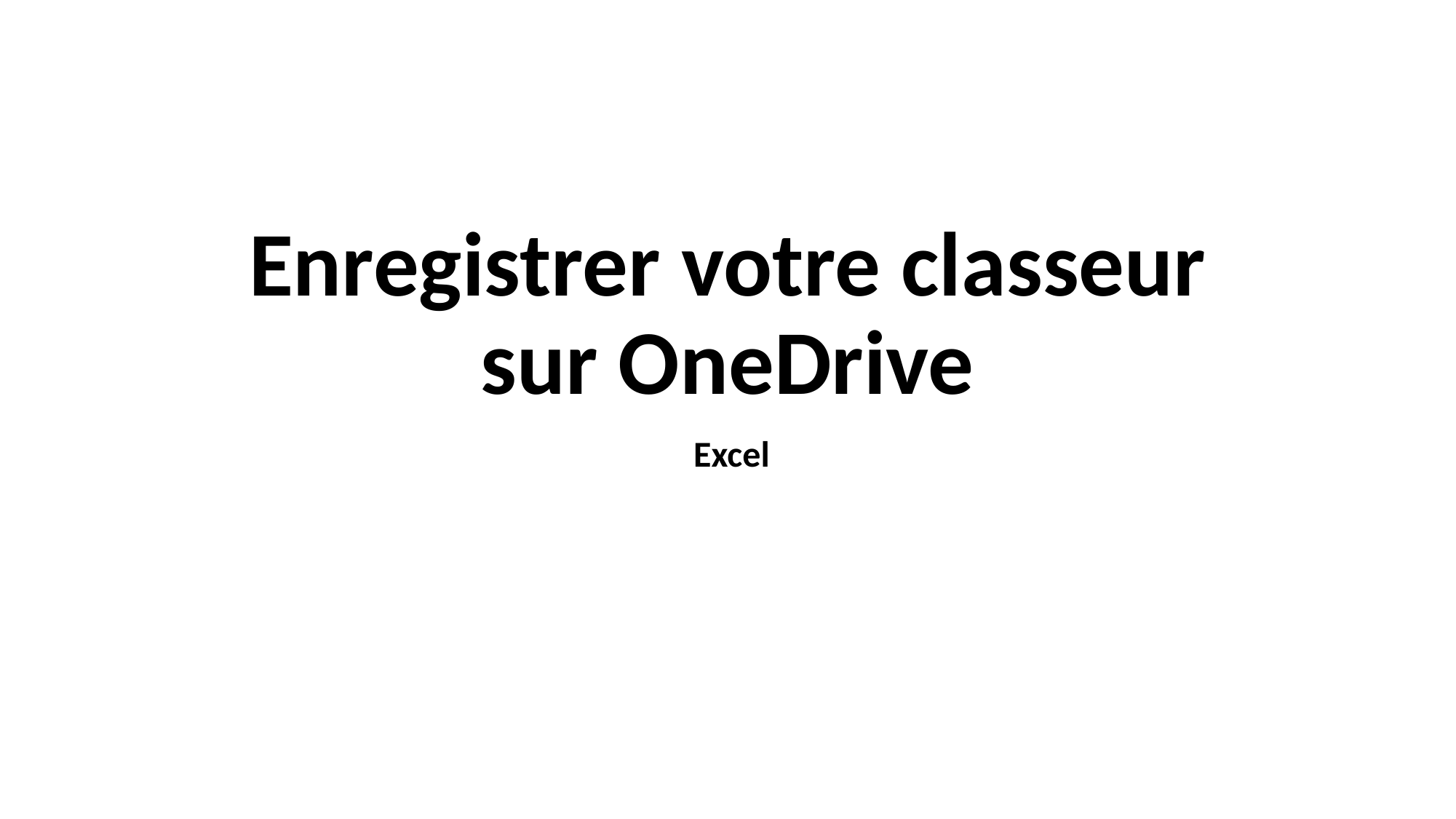

# Enregistrer votre classeur sur OneDrive
 Excel